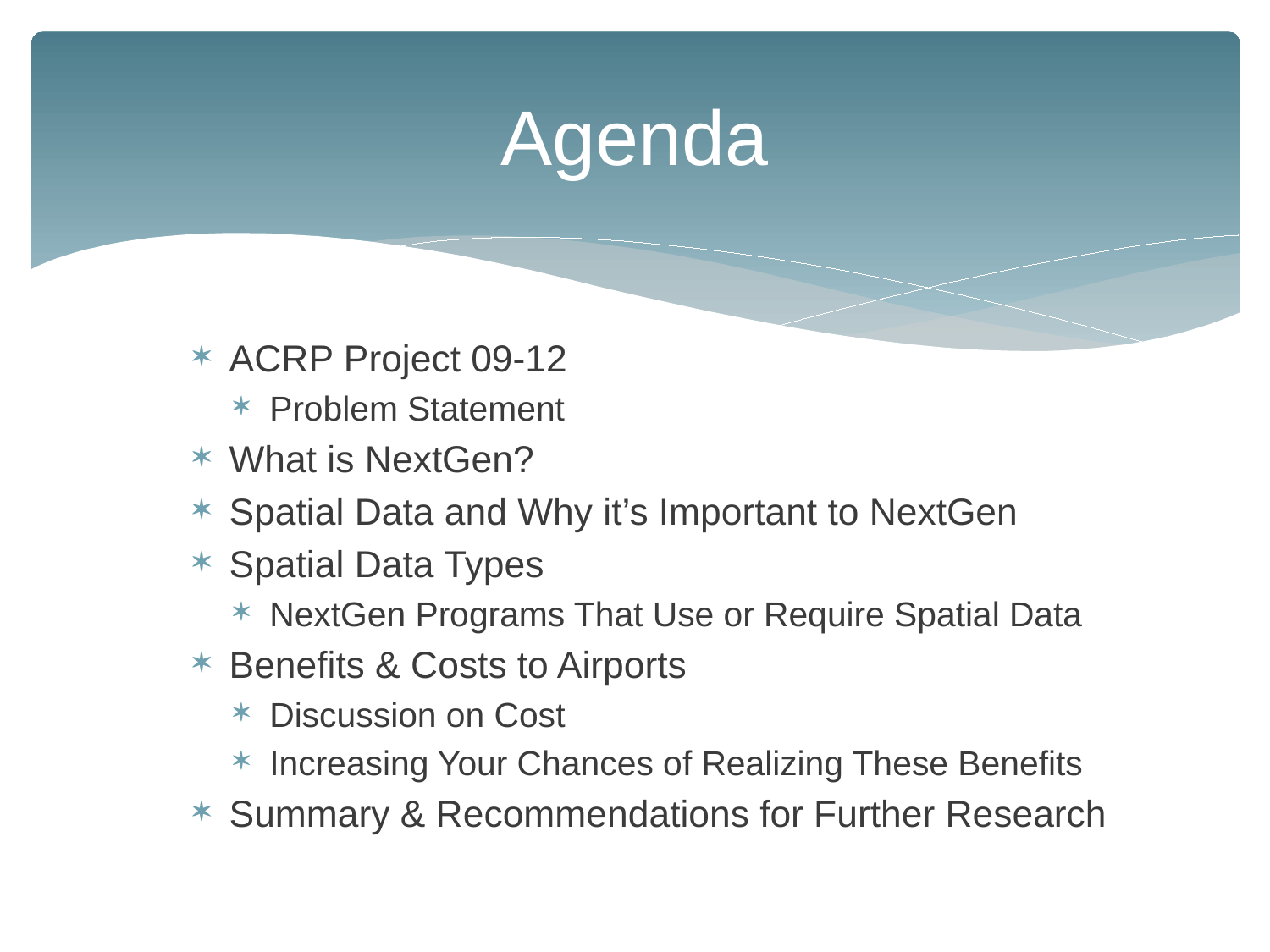

# Agenda
ACRP Project 09-12
Problem Statement
What is NextGen?
Spatial Data and Why it’s Important to NextGen
Spatial Data Types
NextGen Programs That Use or Require Spatial Data
Benefits & Costs to Airports
Discussion on Cost
Increasing Your Chances of Realizing These Benefits
Summary & Recommendations for Further Research